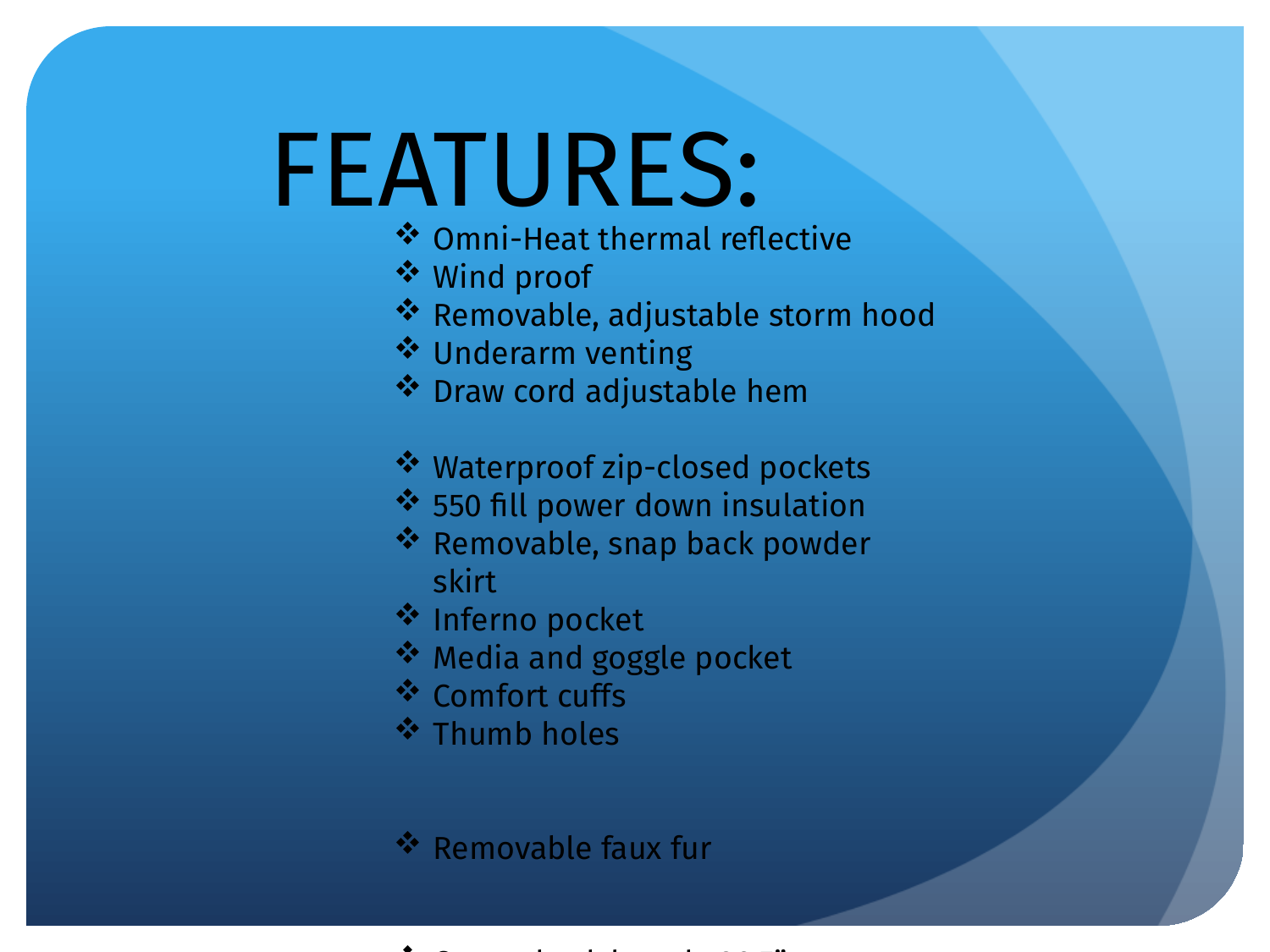

FEATURES:

Omni-Heat thermal reflective
Wind proof
Removable, adjustable storm hood
Underarm venting
Draw cord adjustable hem
Waterproof zip-closed pockets
550 fill power down insulation
Removable, snap back powder skirt
Inferno pocket
Media and goggle pocket
Comfort cuffs
Thumb holes
Removable faux fur
Center back length: 26.5”